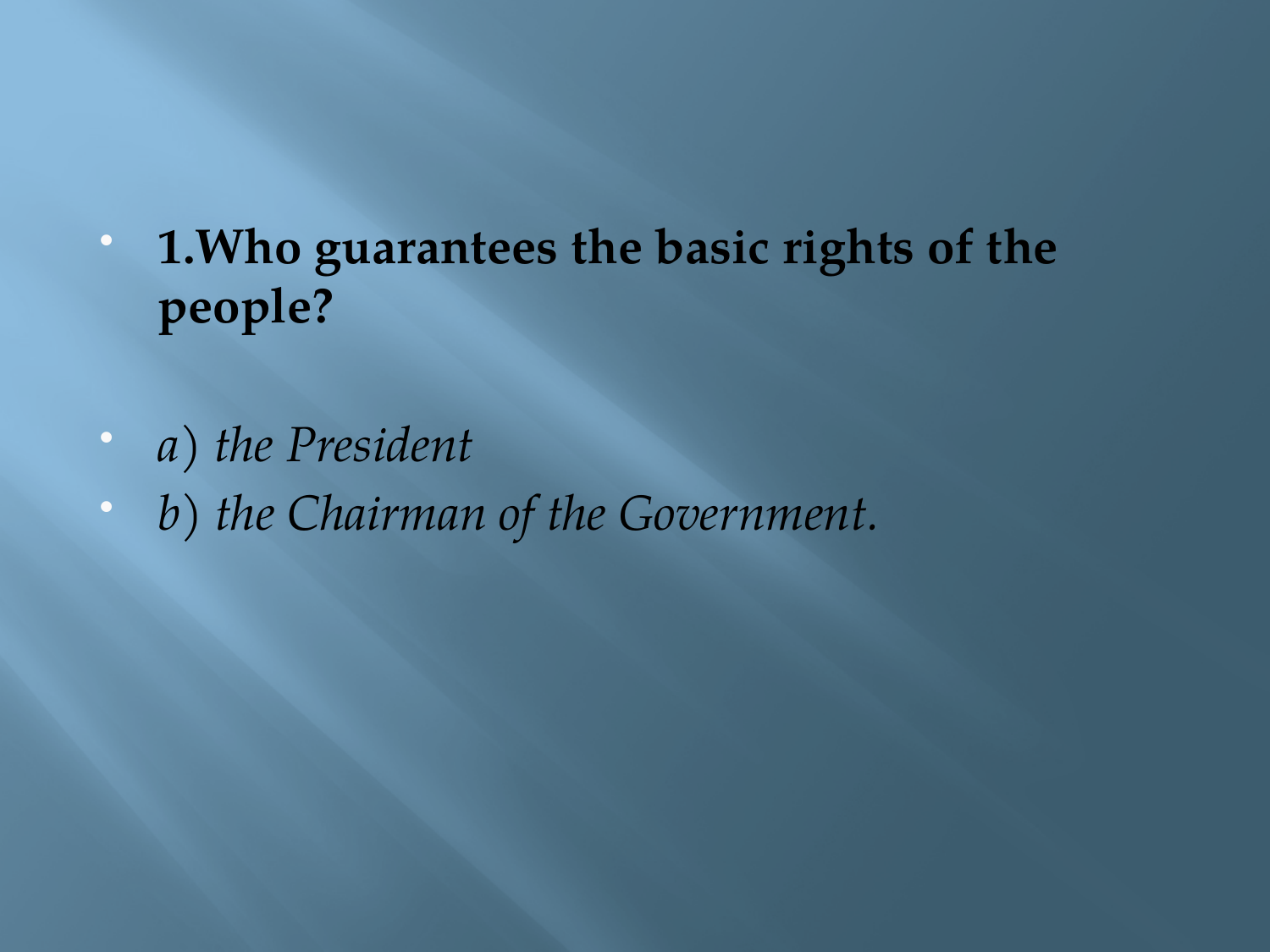

# 1.Who guarantees the basic rights of the people?

a) the President
b) the Chairman of the Government.